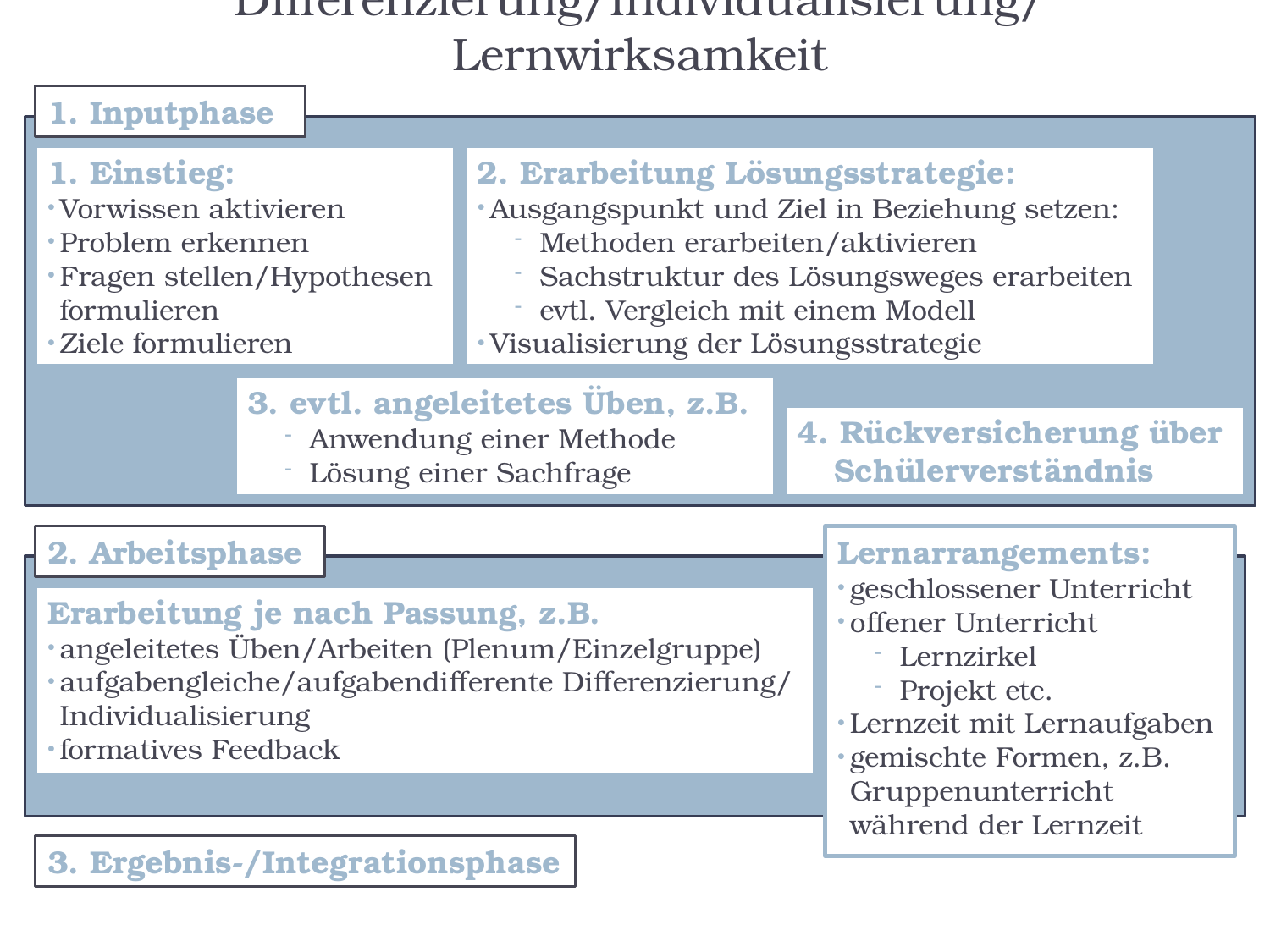

# Differenzierung/Individualisierung/Lernwirksamkeit
1. Inputphase

1. Einstieg:
Vorwissen aktivieren
Problem erkennen
Fragen stellen/Hypothesen formulieren
Ziele formulieren

2. Erarbeitung Lösungsstrategie:
Ausgangspunkt und Ziel in Beziehung setzen:
Methoden erarbeiten/aktivieren
Sachstruktur des Lösungsweges erarbeiten
evtl. Vergleich mit einem Modell
Visualisierung der Lösungsstrategie
3. evtl. angeleitetes Üben, z.B.
Anwendung einer Methode
Lösung einer Sachfrage
4. Rückversicherung über Schülerverständnis
2. Arbeitsphase
Lernarrangements:
geschlossener Unterricht
offener Unterricht
Lernzirkel
Projekt etc.
Lernzeit mit Lernaufgaben
gemischte Formen, z.B. Gruppenunterricht während der Lernzeit

Erarbeitung je nach Passung, z.B.
angeleitetes Üben/Arbeiten (Plenum/Einzelgruppe)
aufgabengleiche/aufgabendifferente Differenzierung/
Individualisierung
formatives Feedback

3. Ergebnis-/Integrationsphase
10